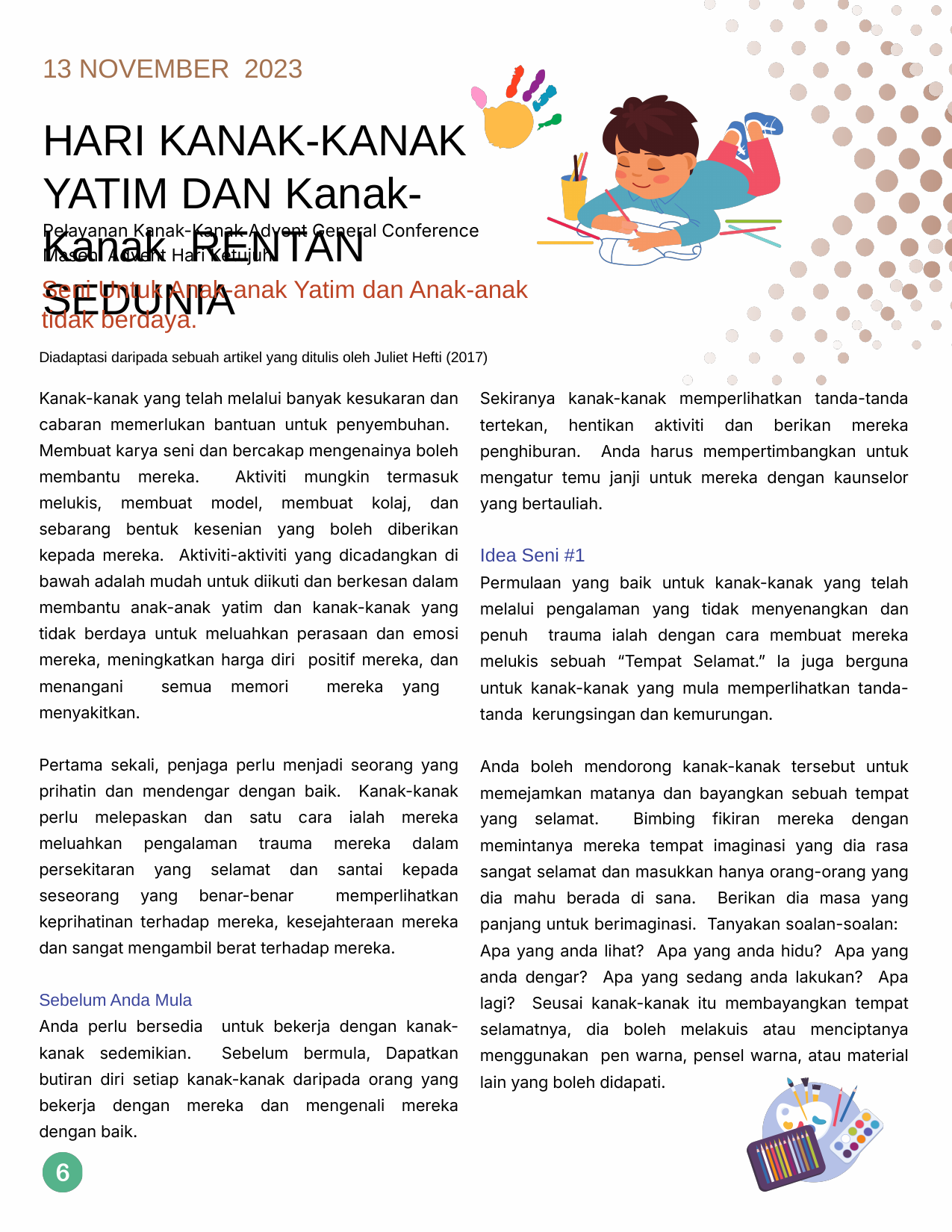

13 NOVEMBER  2023

HARI KANAK-KANAK YATIM DAN Kanak-Kanak  RENTAN SEDUNIA
Pelayanan Kanak-Kanak Advent General Conference Masehi Advent Hari Ketujuh
Seni Untuk Anak-anak Yatim dan Anak-anak tidak berdaya.
Diadaptasi daripada sebuah artikel yang ditulis oleh Juliet Hefti (2017)
Kanak-kanak yang telah melalui banyak kesukaran dan cabaran memerlukan bantuan untuk penyembuhan.  Membuat karya seni dan bercakap mengenainya boleh membantu mereka.  Aktiviti mungkin termasuk melukis, membuat model, membuat kolaj, dan sebarang bentuk kesenian yang boleh diberikan kepada mereka.  Aktiviti-aktiviti yang dicadangkan di bawah adalah mudah untuk diikuti dan berkesan dalam membantu anak-anak yatim dan kanak-kanak yang tidak berdaya untuk meluahkan perasaan dan emosi mereka, meningkatkan harga diri  positif mereka, dan menangani  semua memori  mereka yang  menyakitkan.

Pertama sekali, penjaga perlu menjadi seorang yang prihatin dan mendengar dengan baik.  Kanak-kanak perlu melepaskan dan satu cara ialah mereka meluahkan pengalaman trauma mereka dalam persekitaran yang selamat dan santai kepada seseorang yang benar-benar  memperlihatkan keprihatinan terhadap mereka, kesejahteraan mereka dan sangat mengambil berat terhadap mereka.

Sebelum Anda Mula
Anda perlu bersedia  untuk bekerja dengan kanak-kanak sedemikian.  Sebelum bermula, Dapatkan butiran diri setiap kanak-kanak daripada orang yang bekerja dengan mereka dan mengenali mereka dengan baik.

Sekiranya kanak-kanak memperlihatkan tanda-tanda tertekan, hentikan aktiviti dan berikan mereka penghiburan.  Anda harus mempertimbangkan untuk mengatur temu janji untuk mereka dengan kaunselor yang bertauliah.

Idea Seni #1
Permulaan yang baik untuk kanak-kanak yang telah melalui pengalaman yang tidak menyenangkan dan penuh  trauma ialah dengan cara membuat mereka melukis sebuah “Tempat Selamat.” Ia juga berguna untuk kanak-kanak yang mula memperlihatkan tanda-tanda  kerungsingan dan kemurungan.

Anda boleh mendorong kanak-kanak tersebut untuk memejamkan matanya dan bayangkan sebuah tempat yang selamat.  Bimbing fikiran mereka dengan memintanya mereka tempat imaginasi yang dia rasa sangat selamat dan masukkan hanya orang-orang yang dia mahu berada di sana.  Berikan dia masa yang panjang untuk berimaginasi.  Tanyakan soalan-soalan:   Apa yang anda lihat?  Apa yang anda hidu?  Apa yang anda dengar?  Apa yang sedang anda lakukan?  Apa lagi?  Seusai kanak-kanak itu membayangkan tempat selamatnya, dia boleh melakuis atau menciptanya menggunakan  pen warna, pensel warna, atau material lain yang boleh didapati.